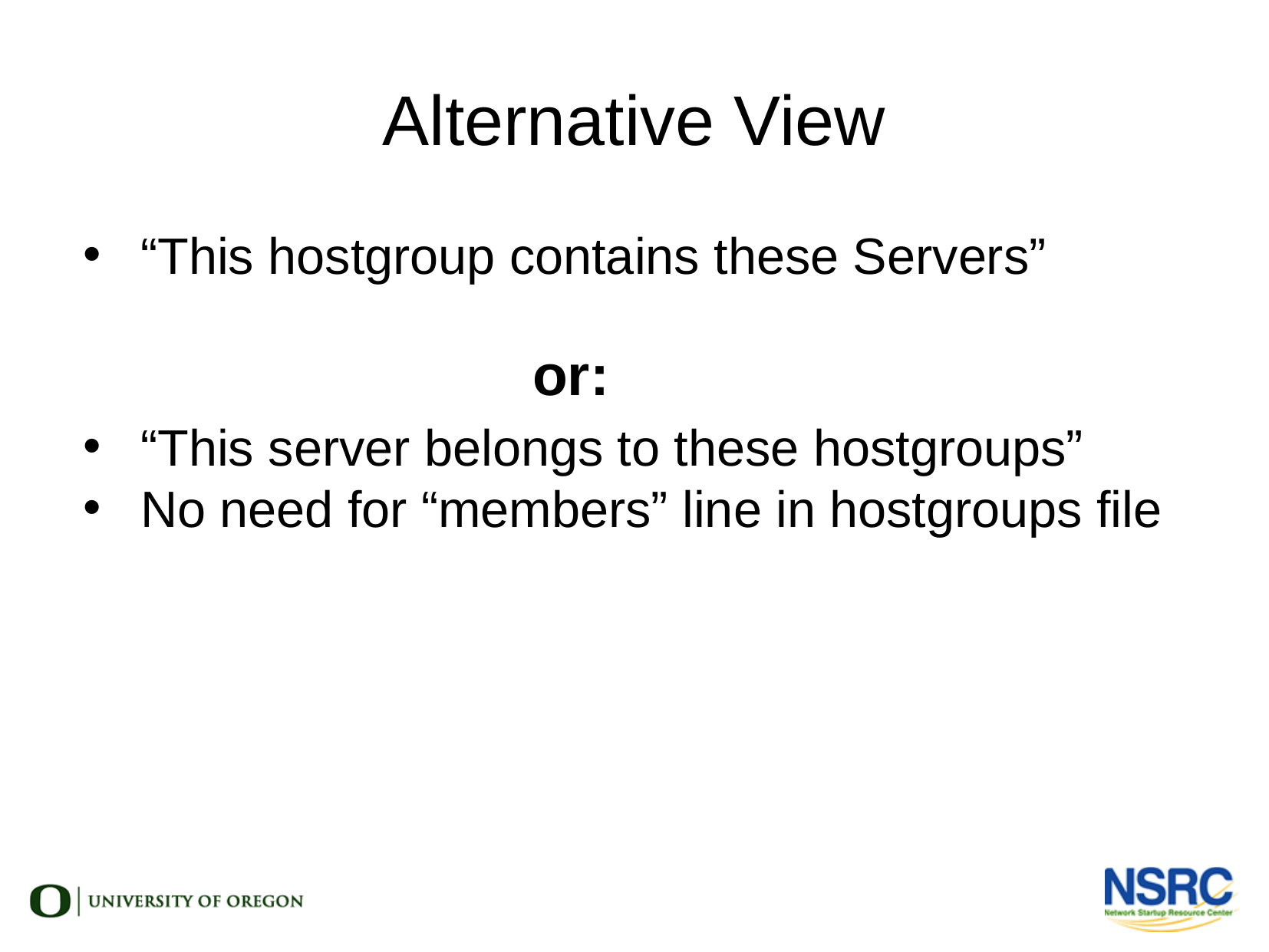

Alternative View
“This hostgroup contains these Servers”
“This server belongs to these hostgroups”
No need for “members” line in hostgroups file
or: